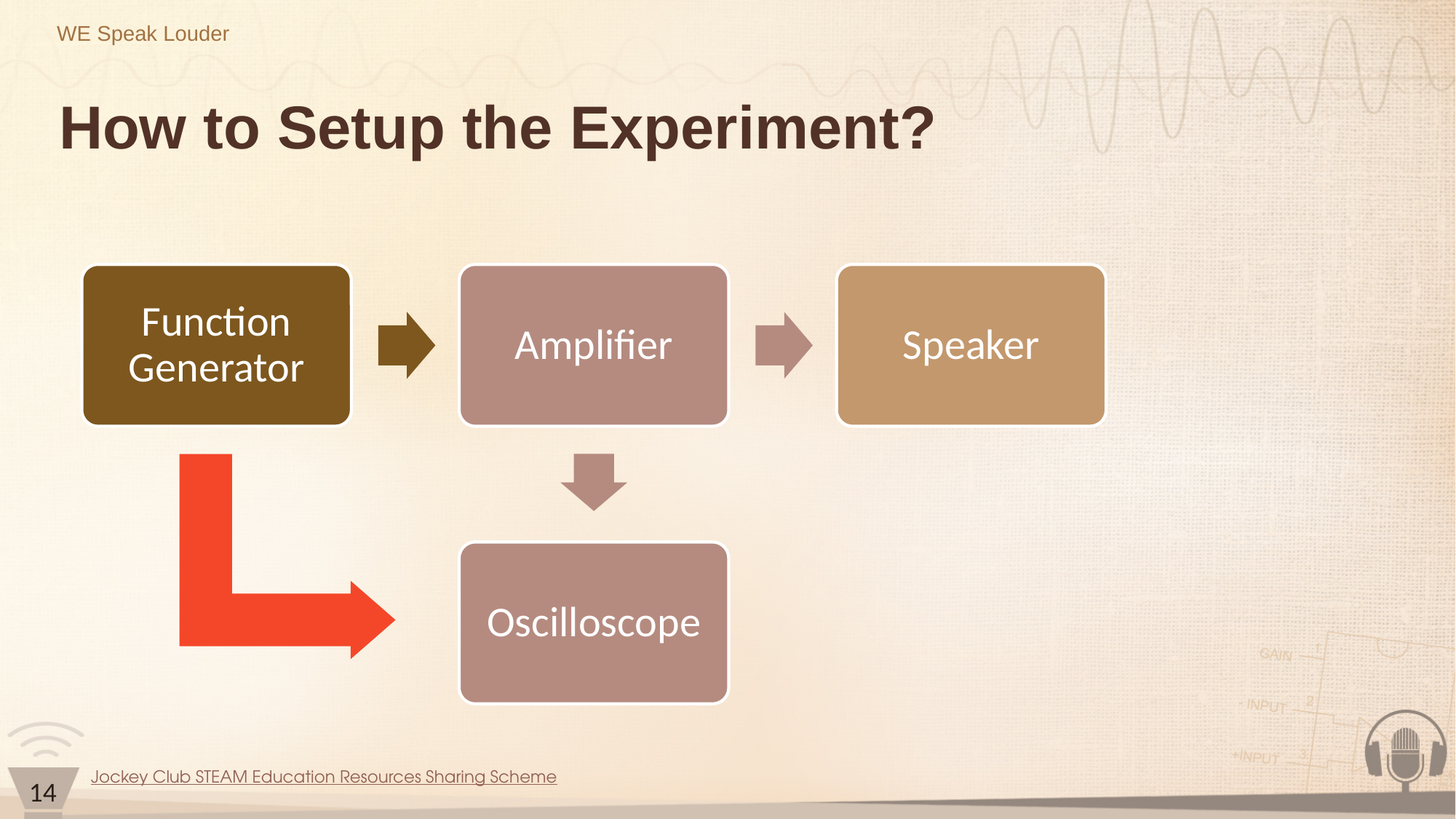

# How to Setup the Experiment?

Function Generator
Amplifier
Speaker

Oscilloscope
14